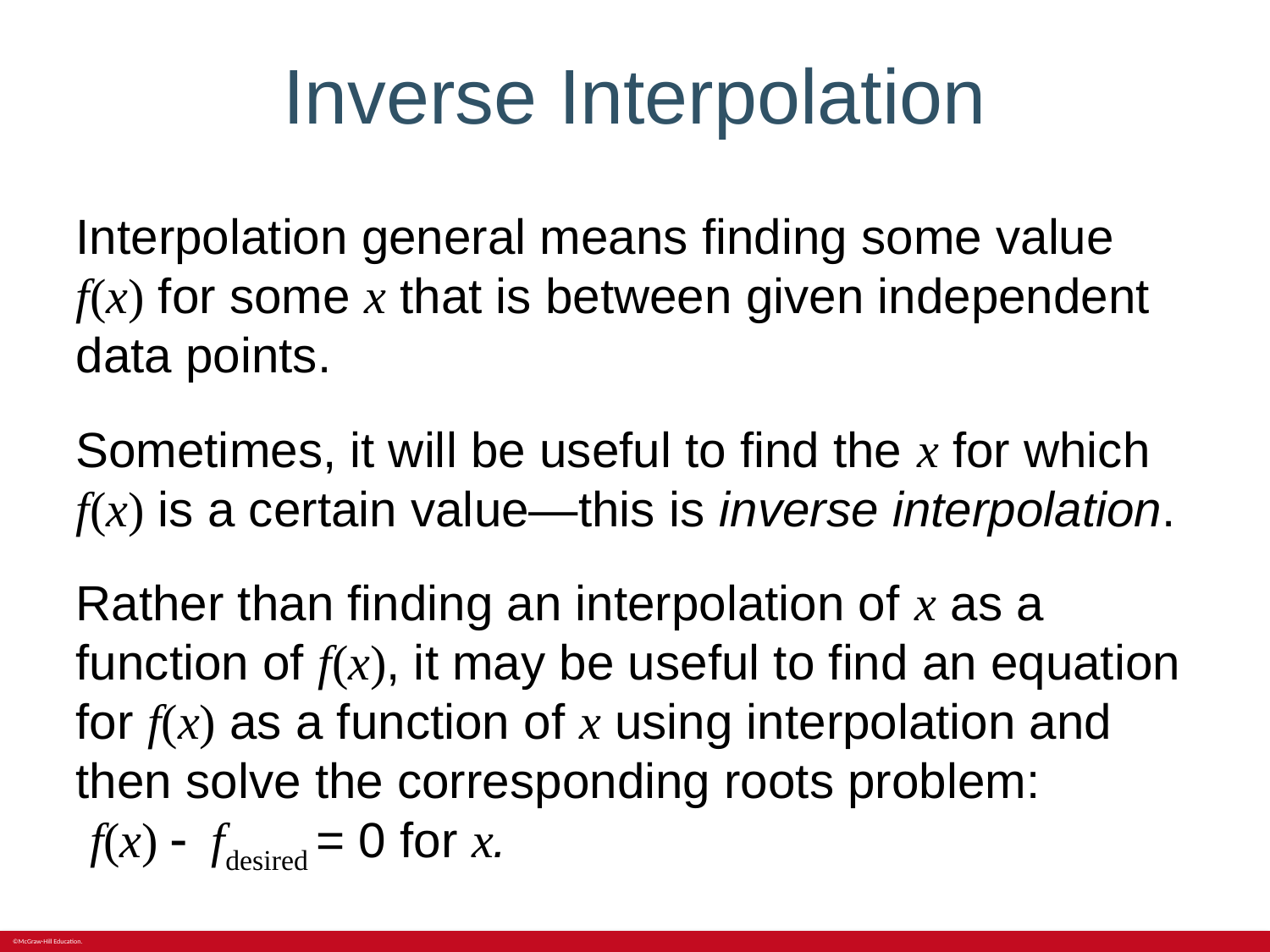

# Inverse Interpolation
Interpolation general means finding some value f(x) for some x that is between given independent data points.
Sometimes, it will be useful to find the x for which f(x) is a certain value—this is inverse interpolation.
Rather than finding an interpolation of x as a function of f(x), it may be useful to find an equation for f(x) as a function of x using interpolation and then solve the corresponding roots problem:
 f(x) − fdesired = 0 for x.